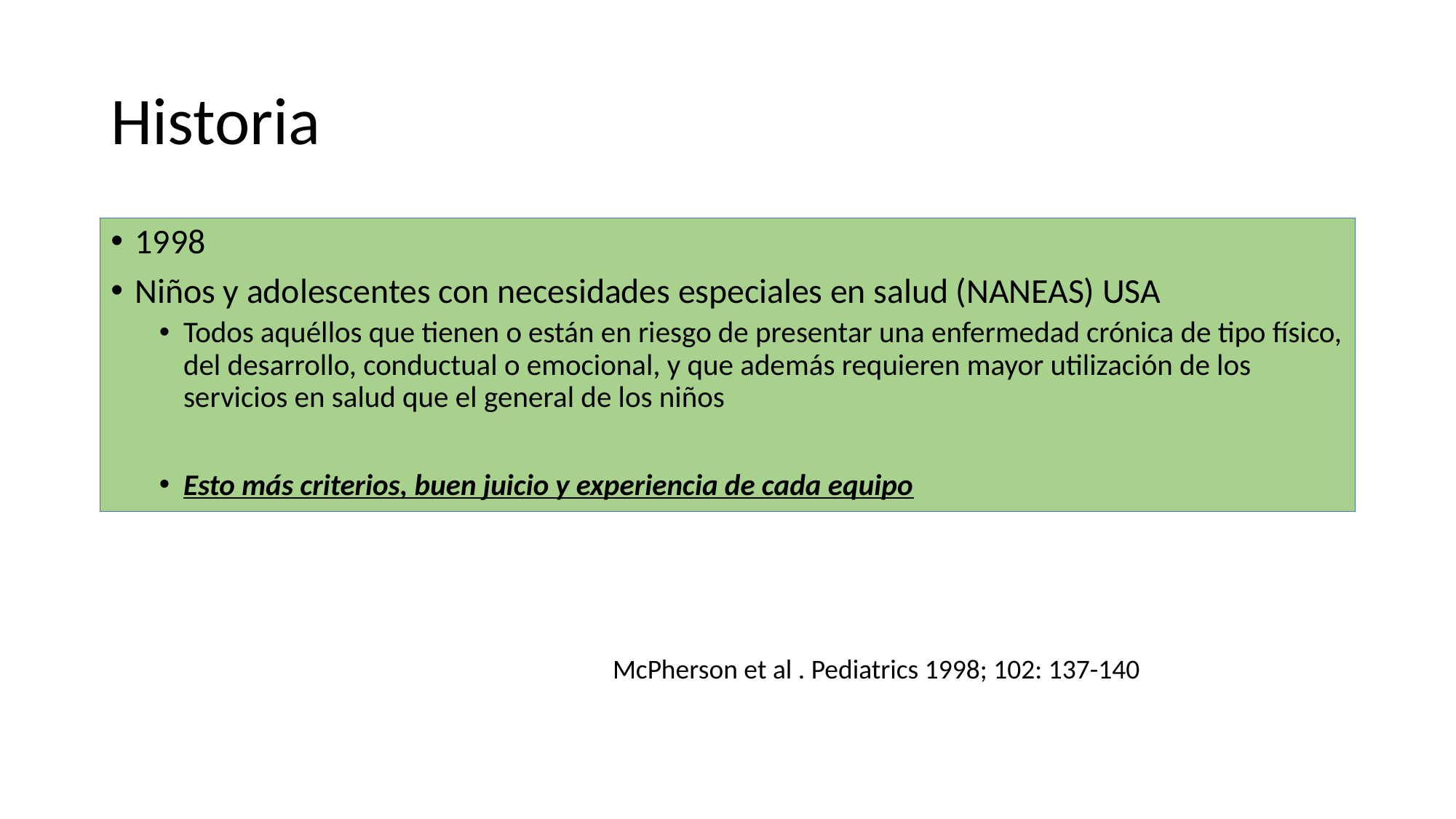

# Historia
1998
Niños y adolescentes con necesidades especiales en salud (NANEAS) USA
Todos aquéllos que tienen o están en riesgo de presentar una enfermedad crónica de tipo físico, del desarrollo, conductual o emocional, y que además requieren mayor utilización de los servicios en salud que el general de los niños

Esto más criterios, buen juicio y experiencia de cada equipo
McPherson et al . Pediatrics 1998; 102: 137-140